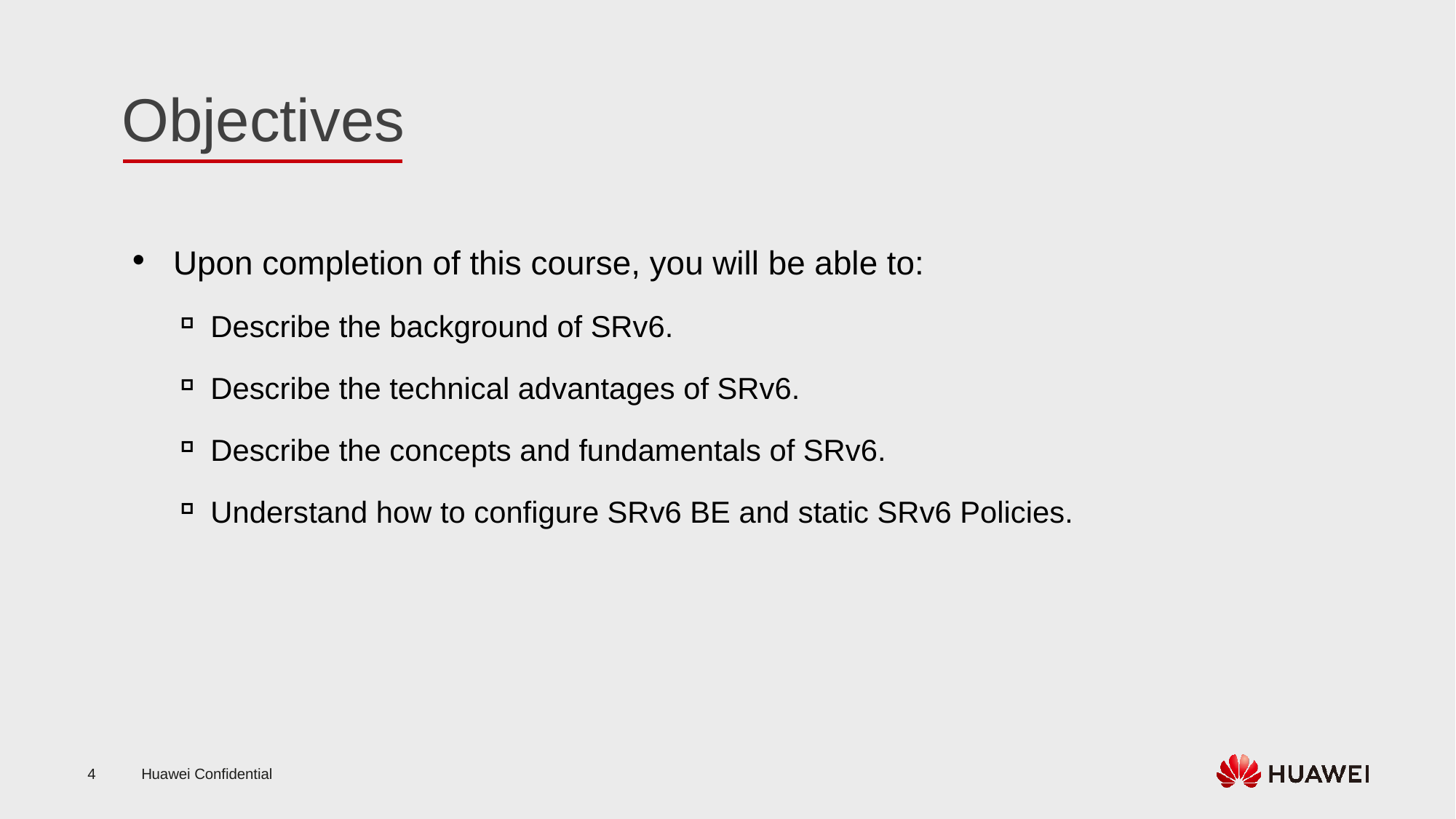

Upon completion of this course, you will be able to:
Describe the background of SRv6.
Describe the technical advantages of SRv6.
Describe the concepts and fundamentals of SRv6.
Understand how to configure SRv6 BE and static SRv6 Policies.